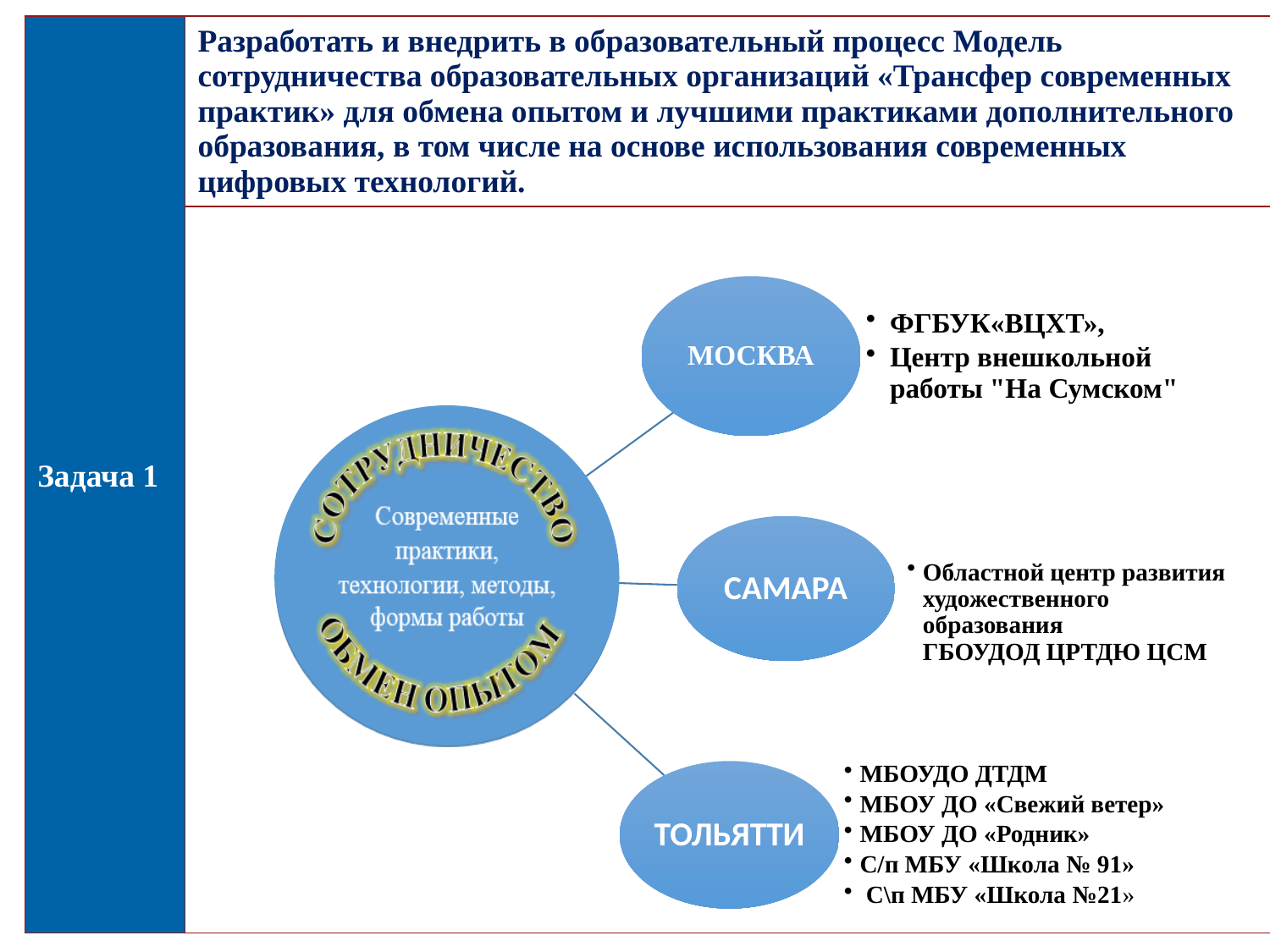

| Задача 1 | Разработать и внедрить в образовательный процесс Модель сотрудничества образовательных организаций «Трансфер современных практик» для обмена опытом и лучшими практиками дополнительного образования, в том числе на основе использования современных цифровых технологий. |
| --- | --- |
|  |  |
МОСКВА
ФГБУК«ВЦХТ»,
Центр внешкольной работы "На Сумском"
САМАРА
Областной центр развития художественного образования         ГБОУДОД ЦРТДЮ ЦСМ
ТОЛЬЯТТИ
МБОУДО ДТДМ
МБОУ ДО «Свежий ветер»
МБОУ ДО «Родник»
С/п МБУ «Школа № 91»
 С\п МБУ «Школа №21»
5